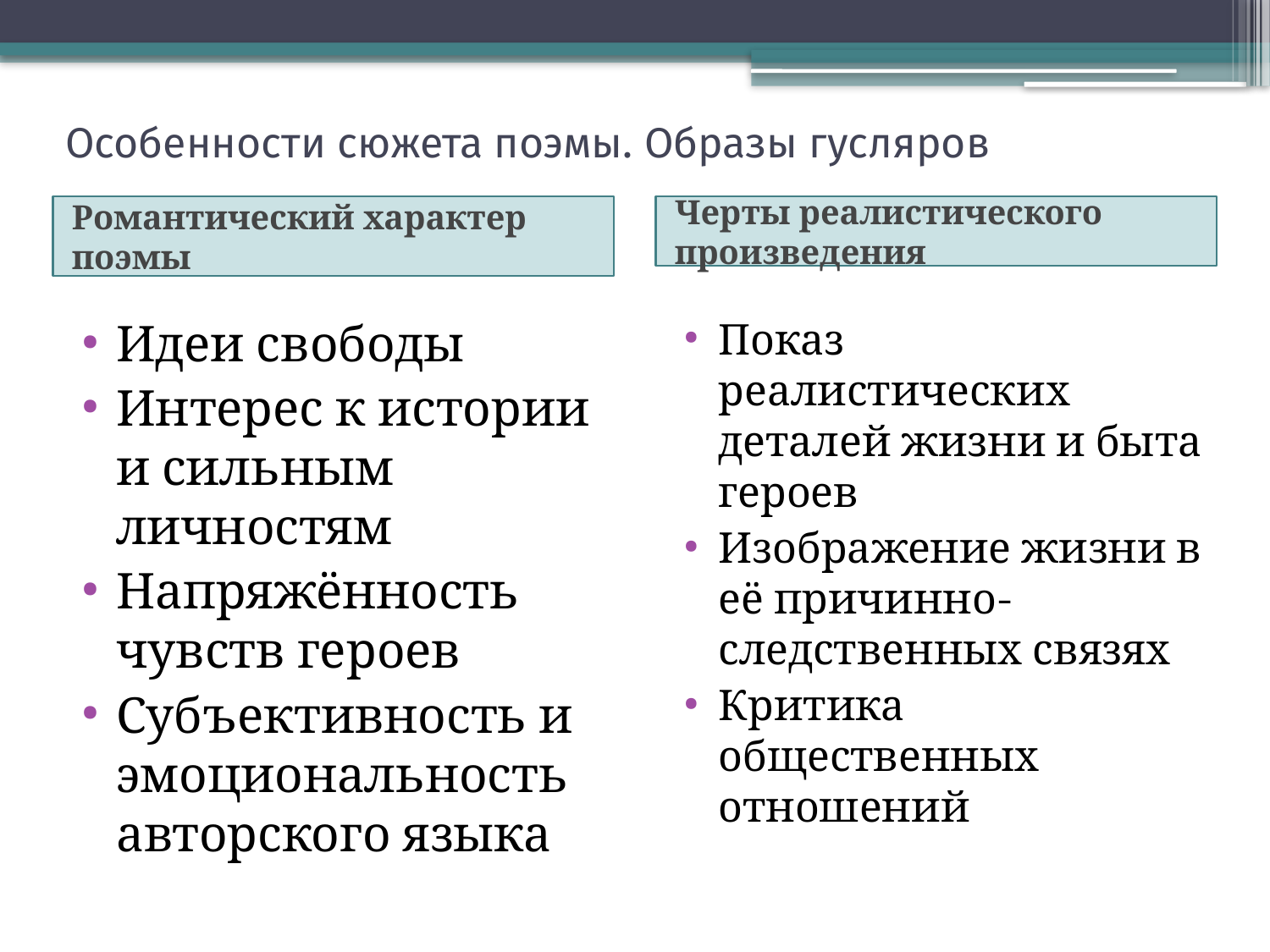

# Особенности сюжета поэмы. Образы гусляров
Романтический характер поэмы
Черты реалистического произведения
Идеи свободы
Интерес к истории и сильным личностям
Напряжённость чувств героев
Субъективность и эмоциональность авторского языка
Показ реалистических деталей жизни и быта героев
Изображение жизни в её причинно-следственных связях
Критика общественных отношений